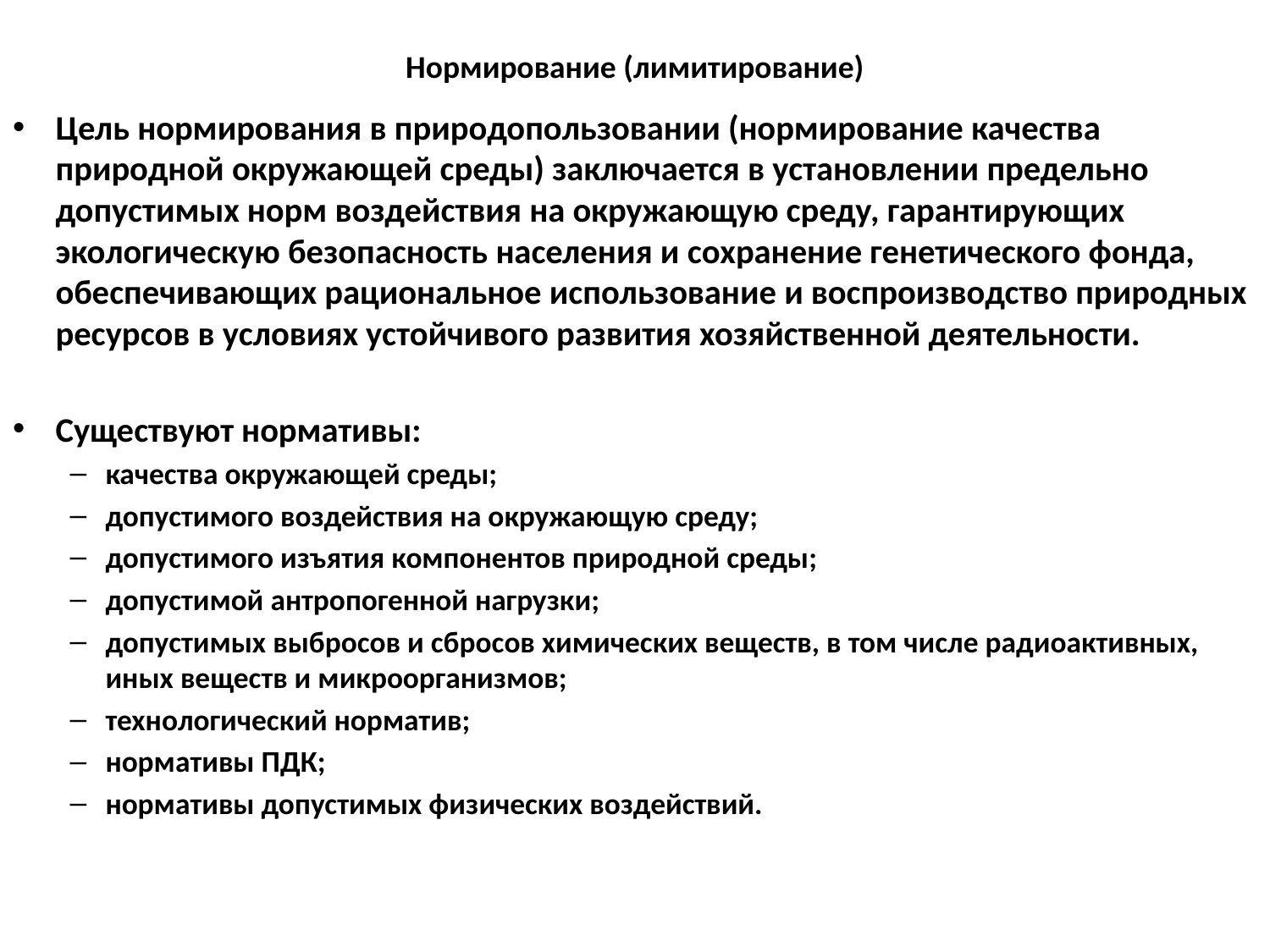

# Нормирование (лимитирование)
Цель нормирования в природопользовании (нормирование качества природной окружающей среды) заключается в установлении предельно допустимых норм воздействия на окружающую среду, гарантирующих экологическую безопасность населения и сохранение генетического фонда, обеспечивающих рациональное использование и воспроизводство природных ресурсов в условиях устойчивого развития хозяйственной деятельности.

Существуют нормативы:
качества окружающей среды;
допустимого воздействия на окружающую среду;
допустимого изъятия компонентов природной среды;
допустимой антропогенной нагрузки;
допустимых выбросов и сбросов химических веществ, в том числе радиоактивных, иных веществ и микроорганизмов;
технологический норматив;
нормативы ПДК;
нормативы допустимых физических воздействий.